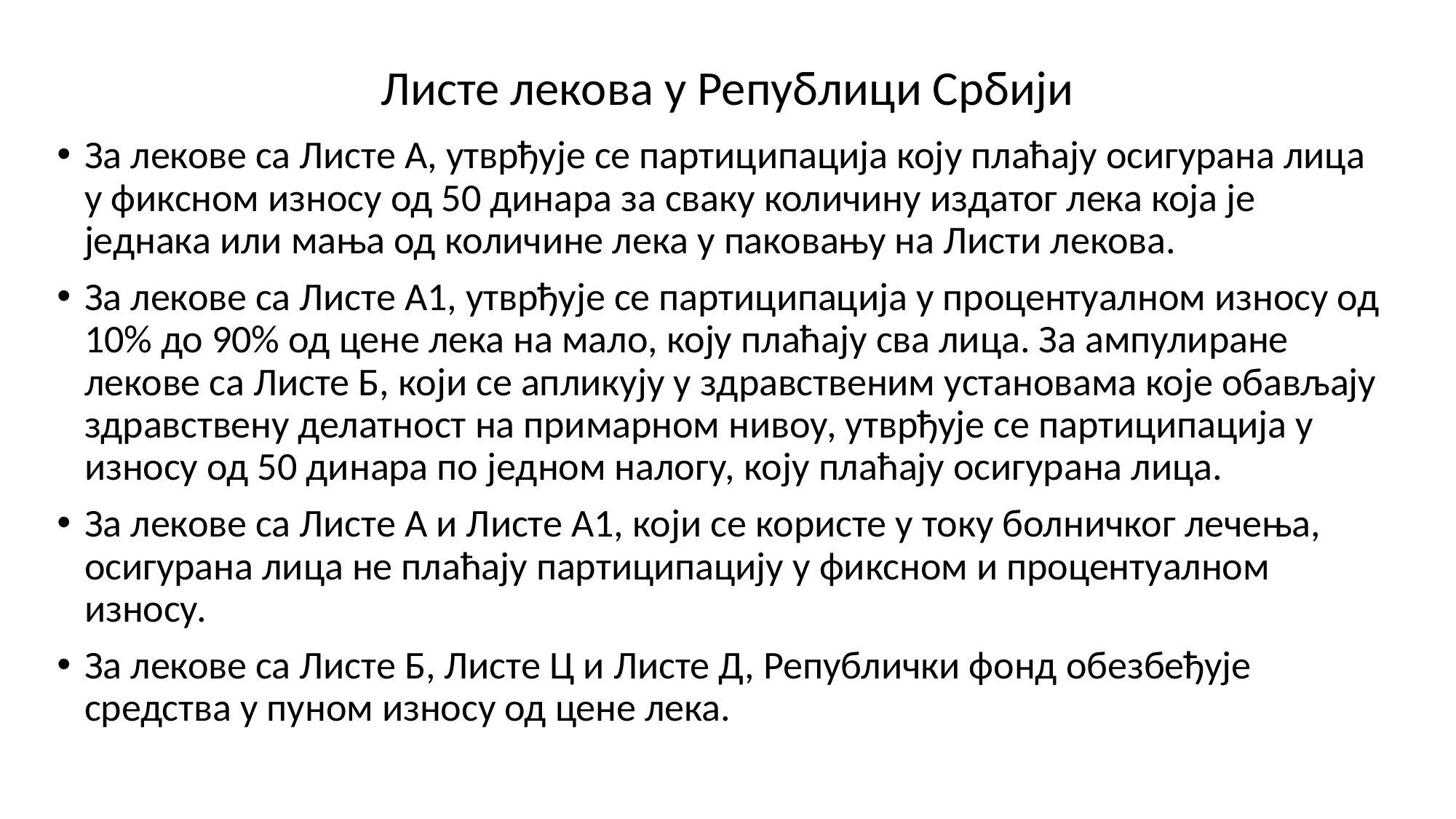

# Листе лекова у Републици Србији
За лекове са Листе А, утврђује се партиципација коју плаћају осигурана лица у фиксном износу од 50 динара за сваку количину издатог лека која је једнака или мања од количине лека у паковању на Листи лекова.
За лекове са Листе А1, утврђује се партиципација у процентуалном износу од 10% до 90% од цене лека на мало, коју плаћају сва лица. За ампулиране лекове са Листе Б, који се апликују у здравственим установама које обављају здравствену делатност на примарном нивоу, утврђује се партиципација у износу од 50 динара по једном налогу, коју плаћају осигурана лица.
За лекове са Листе А и Листе А1, који се користе у току болничког лечења, осигурана лица не плаћају партиципацију у фиксном и процентуалном износу.
За лекове са Листе Б, Листе Ц и Листе Д, Републички фонд обезбеђује средства у пуном износу од цене лека.